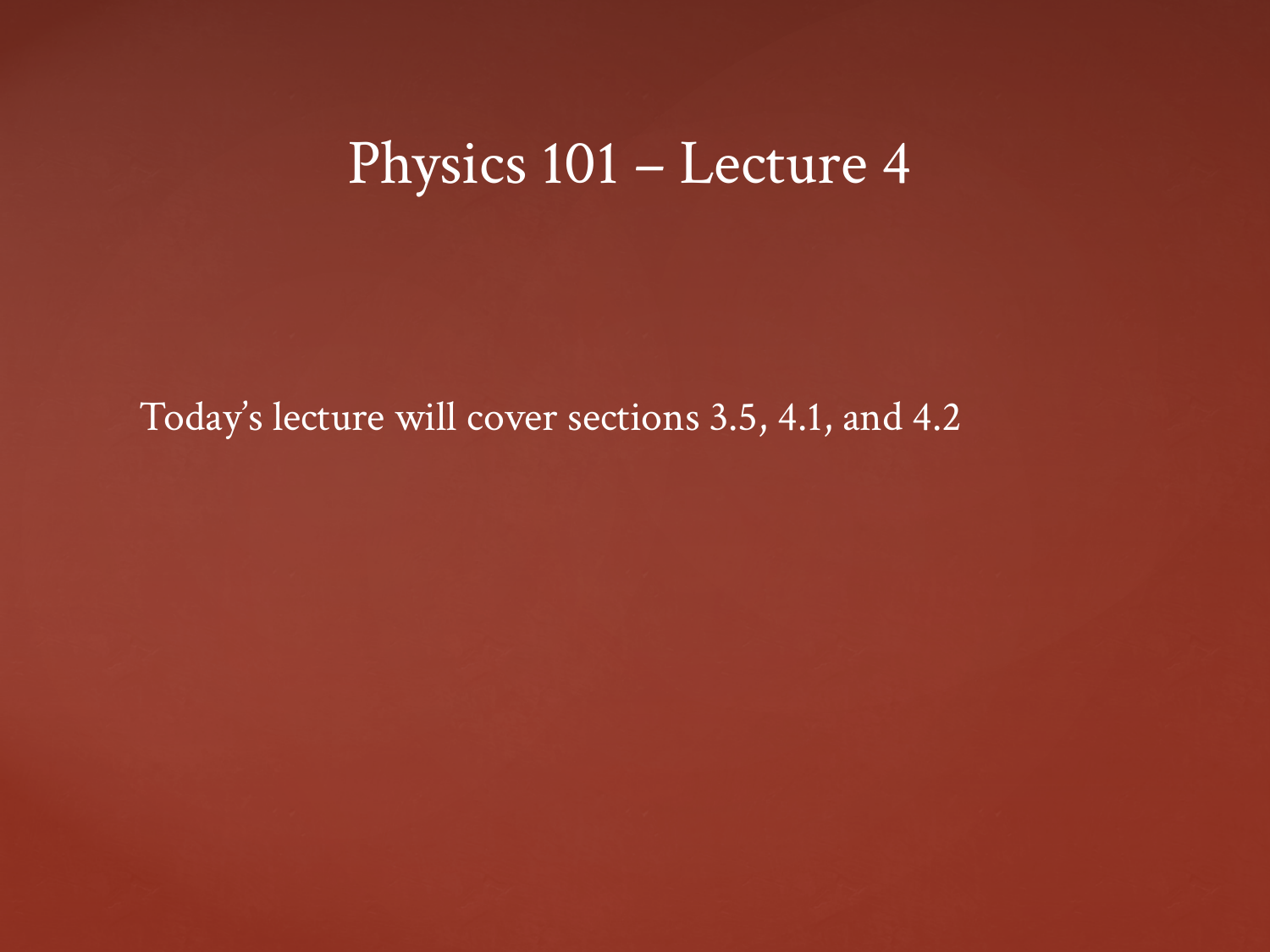

Physics 101 – Lecture 4
Today’s lecture will cover sections 3.5, 4.1, and 4.2